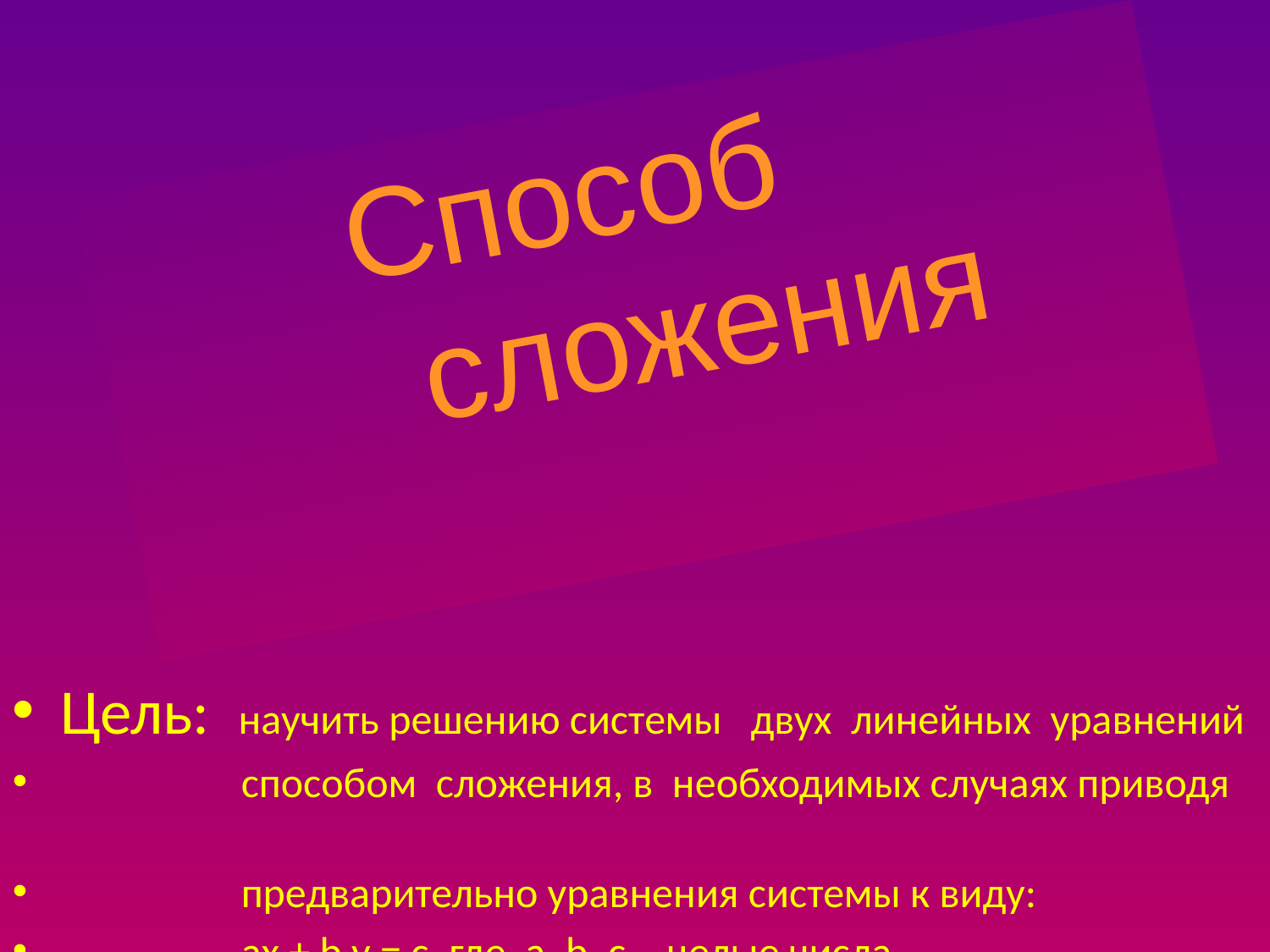

# Способ сложения
Цель:  научить решению системы   двух  линейных  уравнений
                   способом  сложения, в  необходимых случаях приводя
                   предварительно уравнения системы к виду:
                   ах + b y = c, где  a, b, c – целые числа.